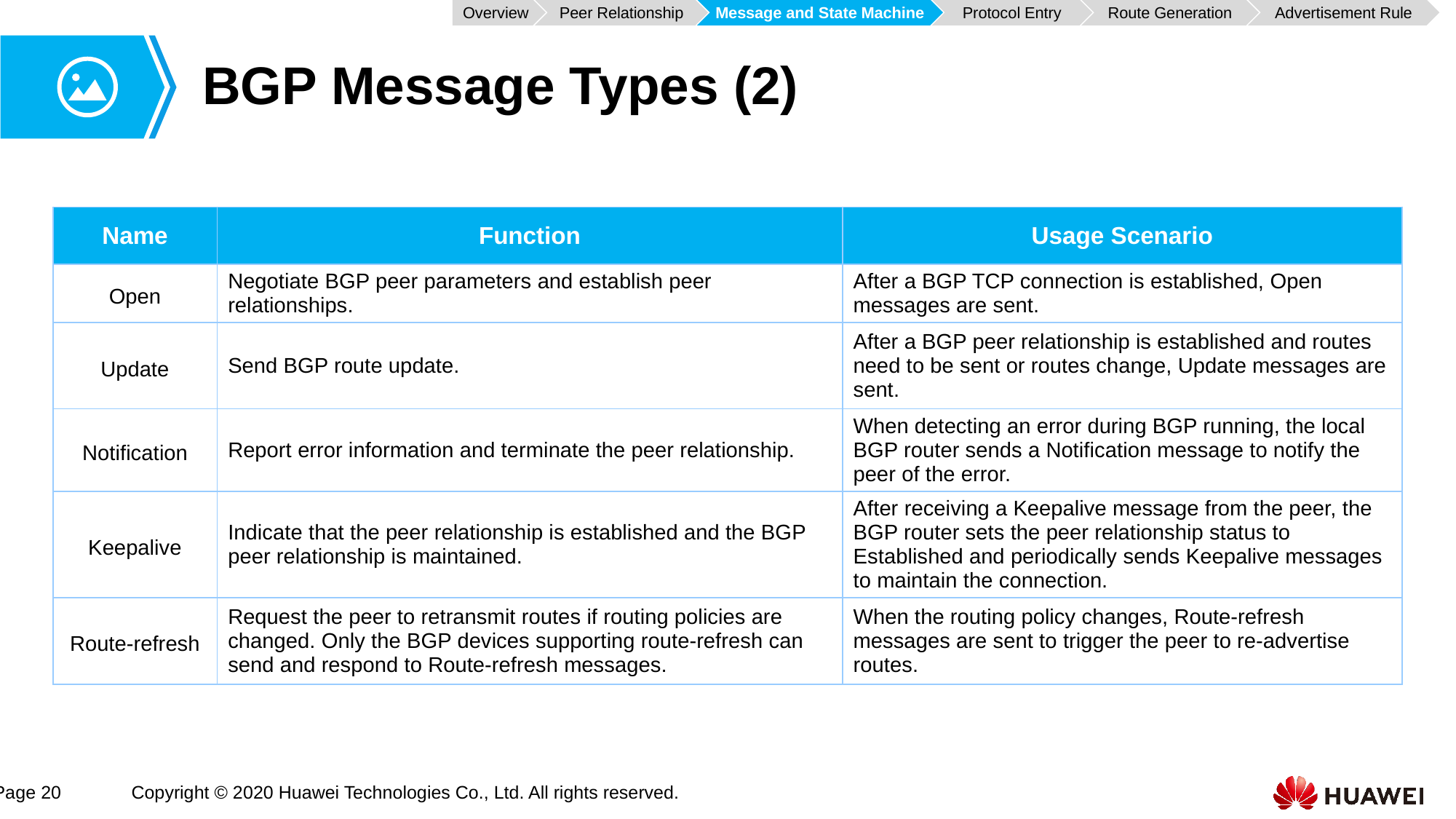

Overview
Peer Relationship
Message and State Machine
Protocol Entry
Route Generation
Advertisement Rule
# BGP Message Types (2)
| Name | Function | Usage Scenario |
| --- | --- | --- |
| Open | Negotiate BGP peer parameters and establish peer relationships. | After a BGP TCP connection is established, Open messages are sent. |
| Update | Send BGP route update. | After a BGP peer relationship is established and routes need to be sent or routes change, Update messages are sent. |
| Notification | Report error information and terminate the peer relationship. | When detecting an error during BGP running, the local BGP router sends a Notification message to notify the peer of the error. |
| Keepalive | Indicate that the peer relationship is established and the BGP peer relationship is maintained. | After receiving a Keepalive message from the peer, the BGP router sets the peer relationship status to Established and periodically sends Keepalive messages to maintain the connection. |
| Route-refresh | Request the peer to retransmit routes if routing policies are changed. Only the BGP devices supporting route-refresh can send and respond to Route-refresh messages. | When the routing policy changes, Route-refresh messages are sent to trigger the peer to re-advertise routes. |